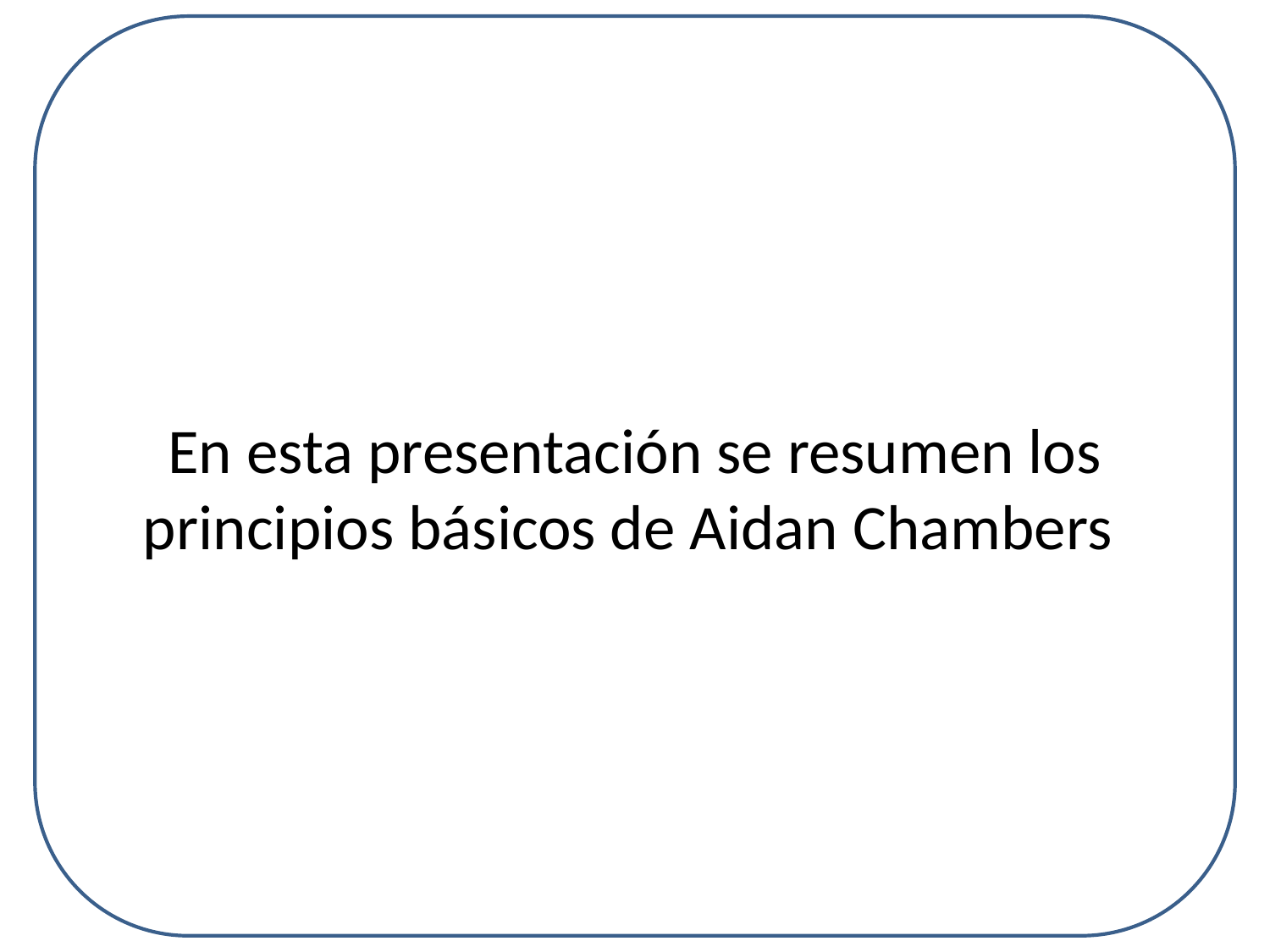

# En esta presentación se resumen los principios básicos de Aidan Chambers